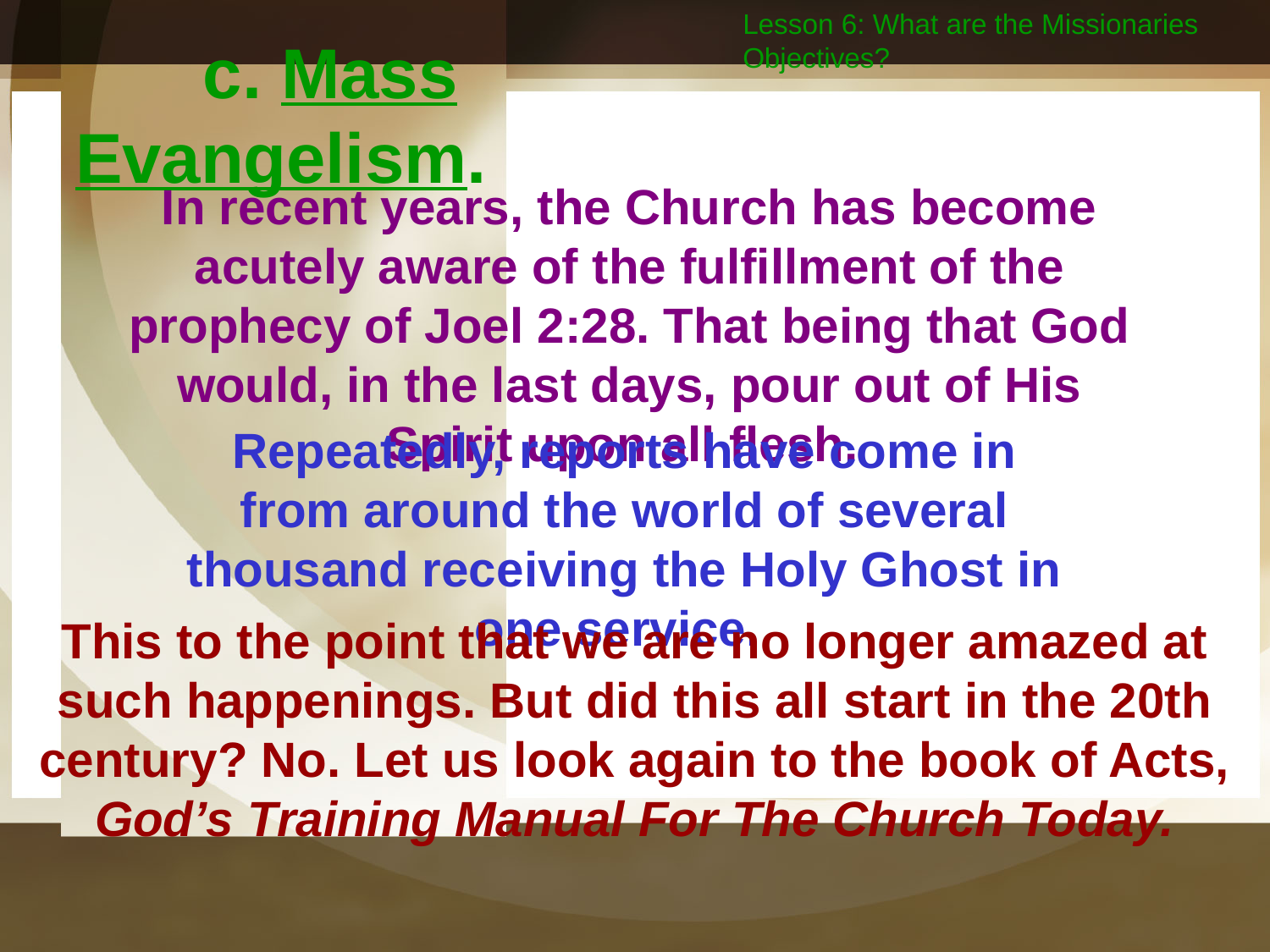

Lesson 6: What are the Missionaries Objectives?
    c. Mass Evangelism.
In recent years, the Church has become acutely aware of the fulfillment of the prophecy of Joel 2:28. That being that God would, in the last days, pour out of His Spirit upon all flesh.
Repeatedly, reports have come in from around the world of several thousand receiving the Holy Ghost in one service.
This to the point that we are no longer amazed at such happenings. But did this all start in the 20th century? No. Let us look again to the book of Acts, God’s Training Manual For The Church Today.